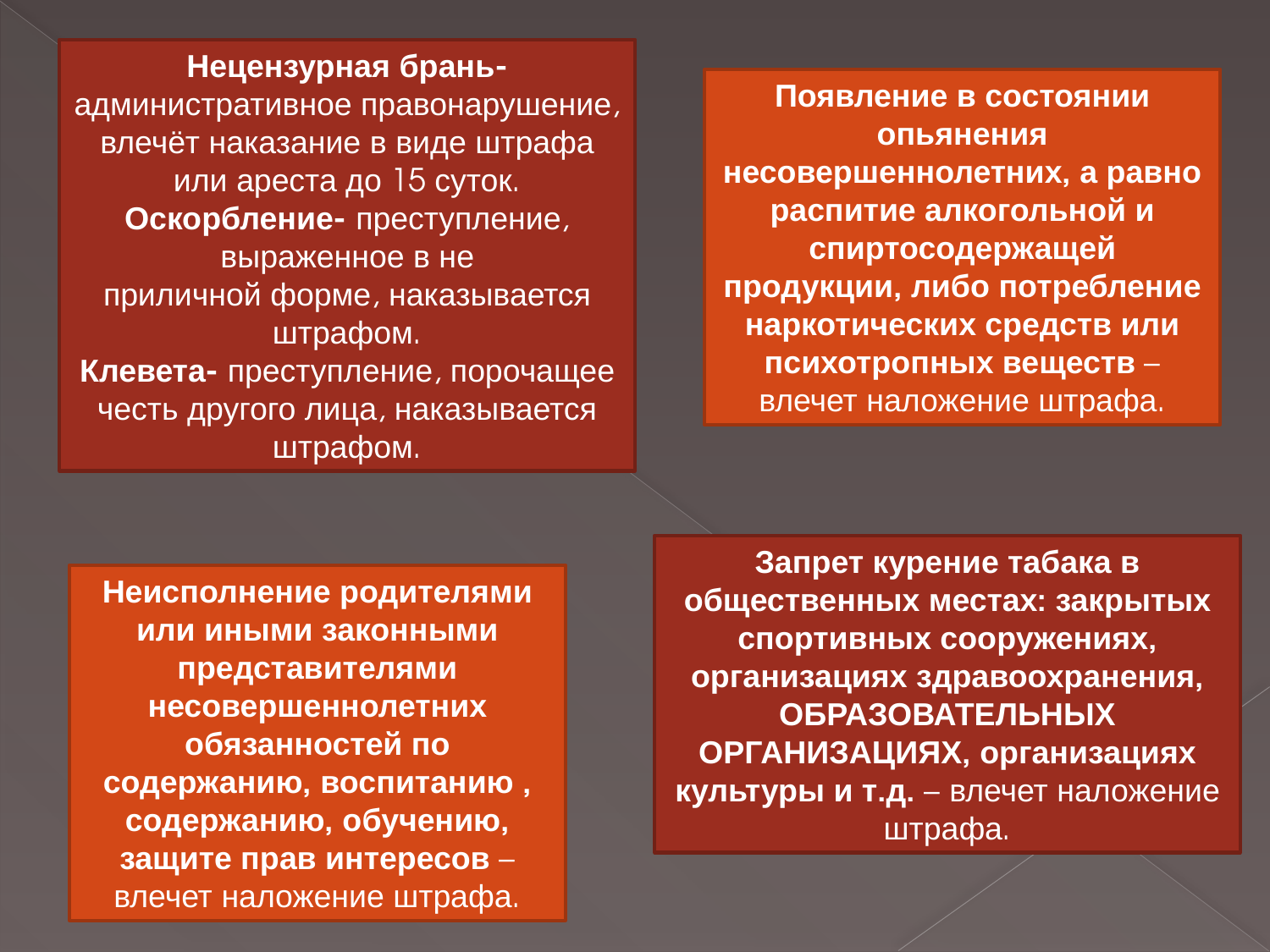

Нецензурная брань- административное правонарушение, влечёт наказание в виде штрафа или ареста до 15 суток.
Оскорбление- преступление, выраженное в не
приличной форме, наказывается штрафом.
Клевета- преступление, порочащее честь другого лица, наказывается штрафом.
Появление в состоянии опьянения несовершеннолетних, а равно распитие алкогольной и спиртосодержащей продукции, либо потребление наркотических средств или психотропных веществ – влечет наложение штрафа.
Запрет курение табака в общественных местах: закрытых спортивных сооружениях, организациях здравоохранения, ОБРАЗОВАТЕЛЬНЫХ ОРГАНИЗАЦИЯХ, организациях культуры и т.д. – влечет наложение штрафа.
Неисполнение родителями или иными законными представителями несовершеннолетних обязанностей по содержанию, воспитанию , содержанию, обучению, защите прав интересов – влечет наложение штрафа.